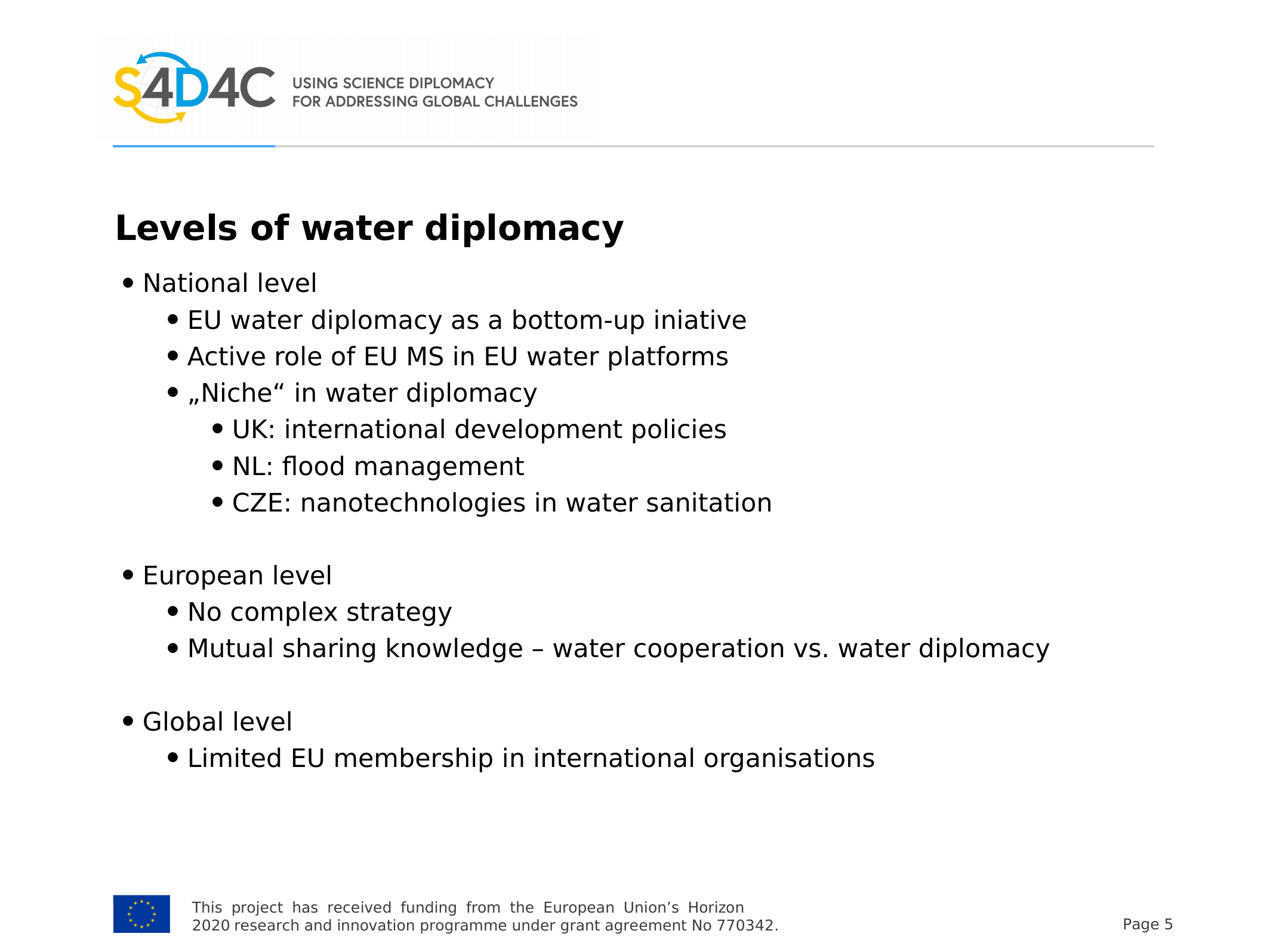

Levels of water diplomacy
National level
EU water diplomacy as a bottom-up iniative
Active role of EU MS in EU water platforms
„Niche“ in water diplomacy
UK: international development policies
NL: flood management
CZE: nanotechnologies in water sanitation

European level
No complex strategy
Mutual sharing knowledge – water cooperation vs. water diplomacy

Global level
Limited EU membership in international organisations

This  project  has  received  funding  from  the  European  Union’s  Horizon  2020 research and innovation programme under grant agreement No 770342.
Page 5